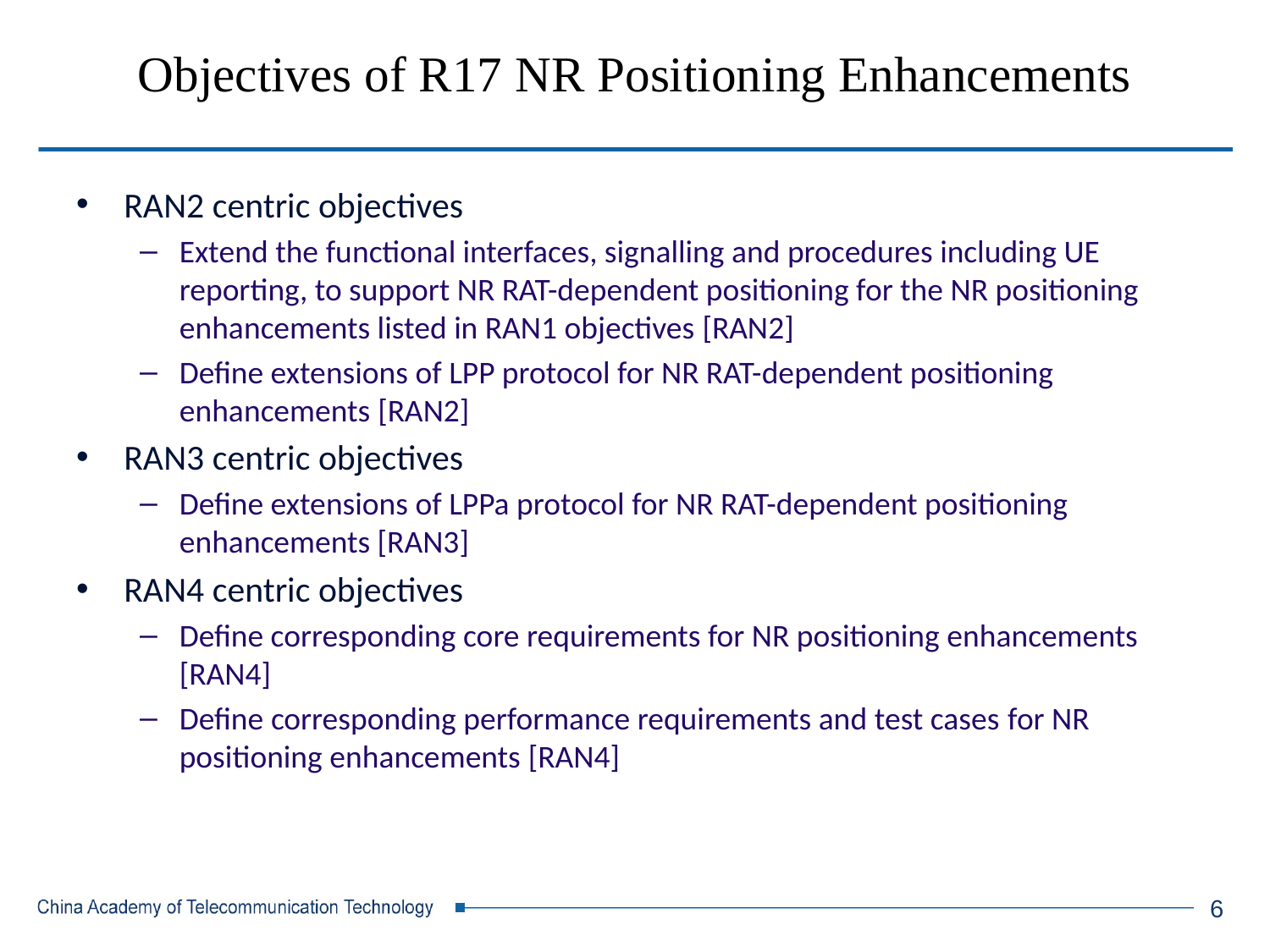

Objectives of R17 NR Positioning Enhancements
RAN2 centric objectives
Extend the functional interfaces, signalling and procedures including UE reporting, to support NR RAT-dependent positioning for the NR positioning enhancements listed in RAN1 objectives [RAN2]
Define extensions of LPP protocol for NR RAT-dependent positioning enhancements [RAN2]
RAN3 centric objectives
Define extensions of LPPa protocol for NR RAT-dependent positioning enhancements [RAN3]
RAN4 centric objectives
Define corresponding core requirements for NR positioning enhancements [RAN4]
Define corresponding performance requirements and test cases for NR positioning enhancements [RAN4]

6